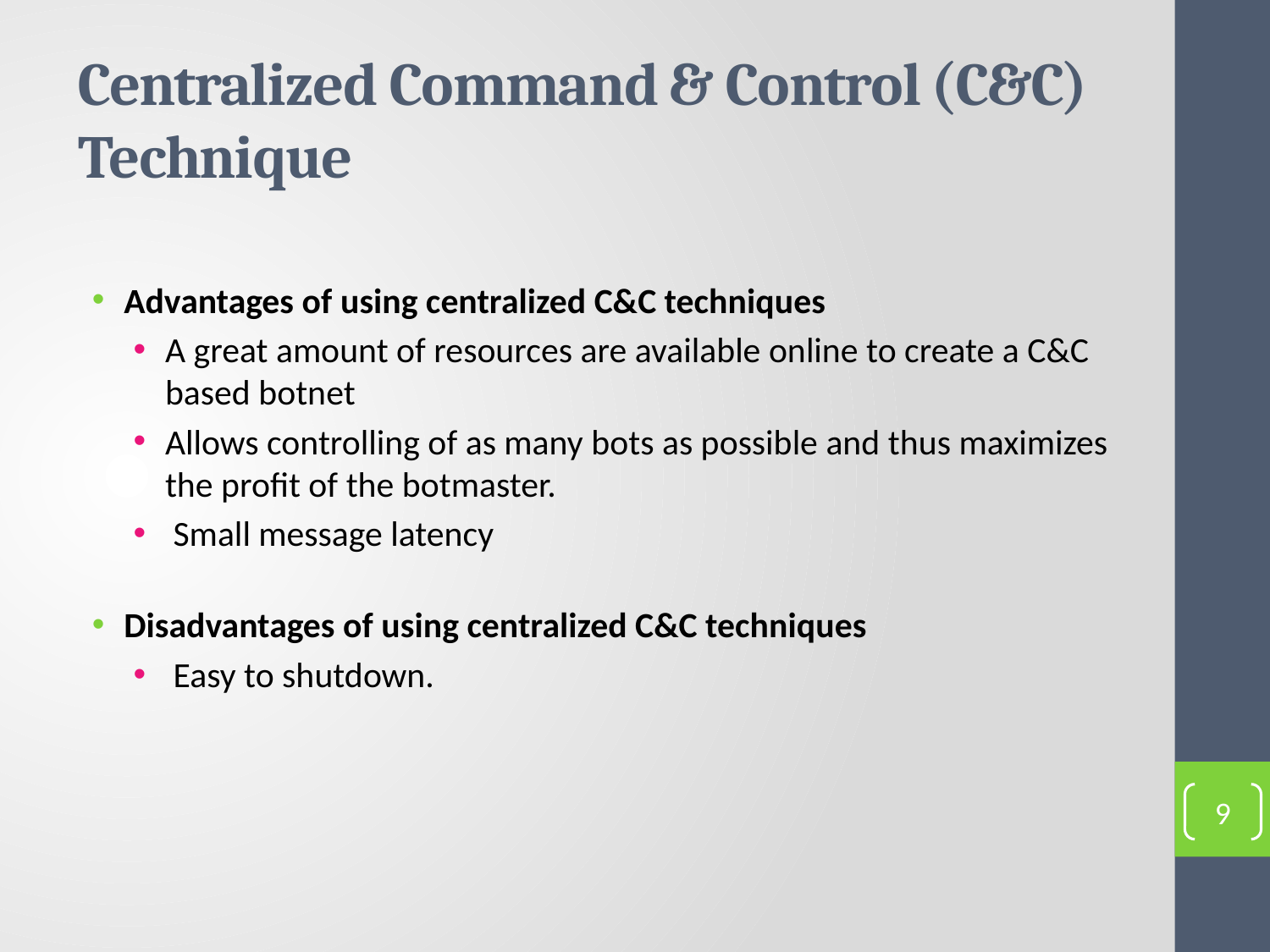

# Centralized Command & Control (C&C) Technique

Advantages of using centralized C&C techniques
A great amount of resources are available online to create a C&C based botnet
Allows controlling of as many bots as possible and thus maximizes the profit of the botmaster.
 Small message latency

Disadvantages of using centralized C&C techniques
 Easy to shutdown.

9